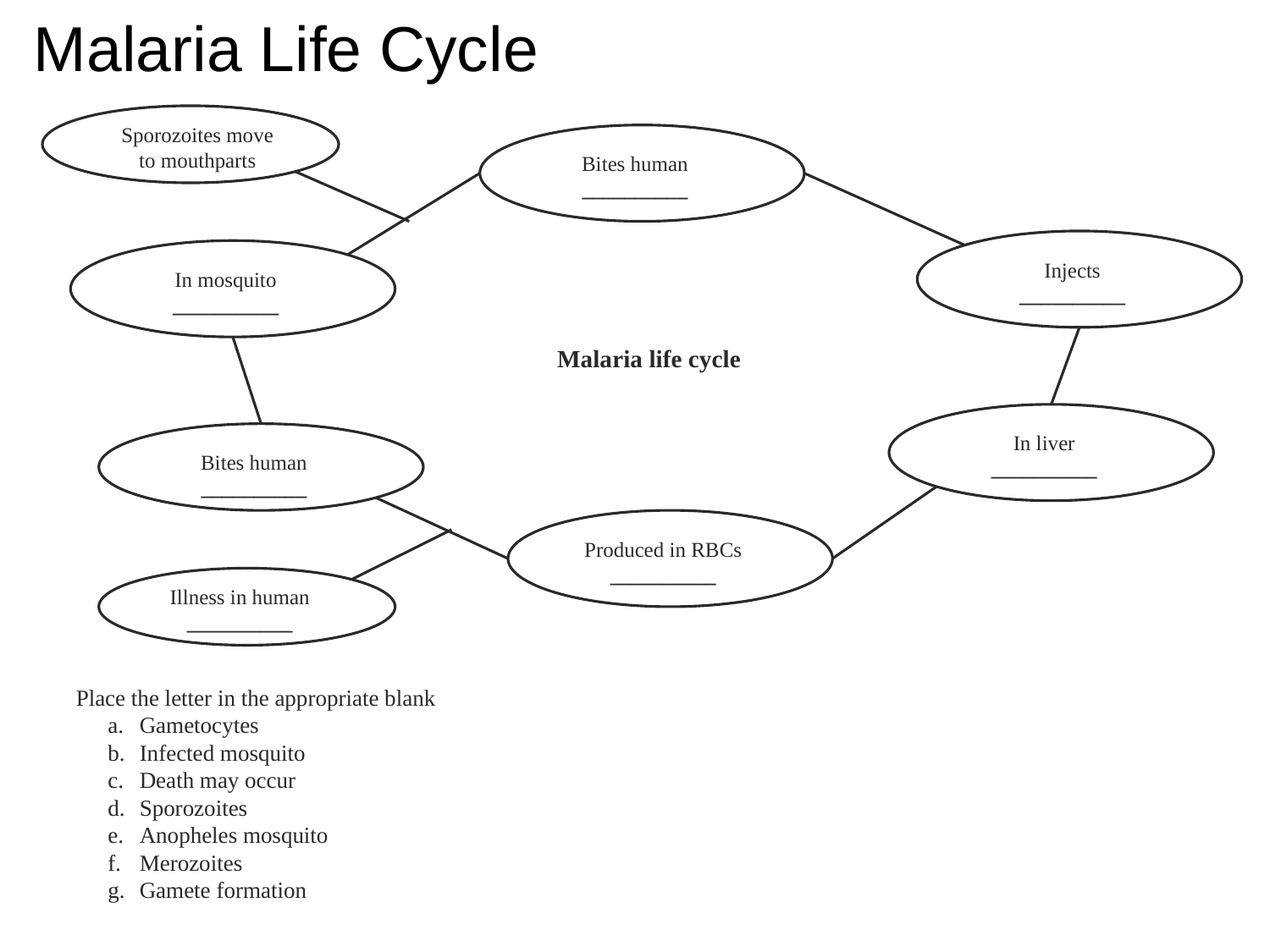

Malaria Life Cycle

Sporozoites move
to mouthparts

Bites human
__________

Injects
__________
In mosquito
__________
Malaria life cycle

In liver
__________
Bites human
__________

Produced in RBCs
__________

Illness in human
__________
	Place the letter in the appropriate blank
Gametocytes
Infected mosquito
Death may occur
Sporozoites
Anopheles mosquito
Merozoites
Gamete formation